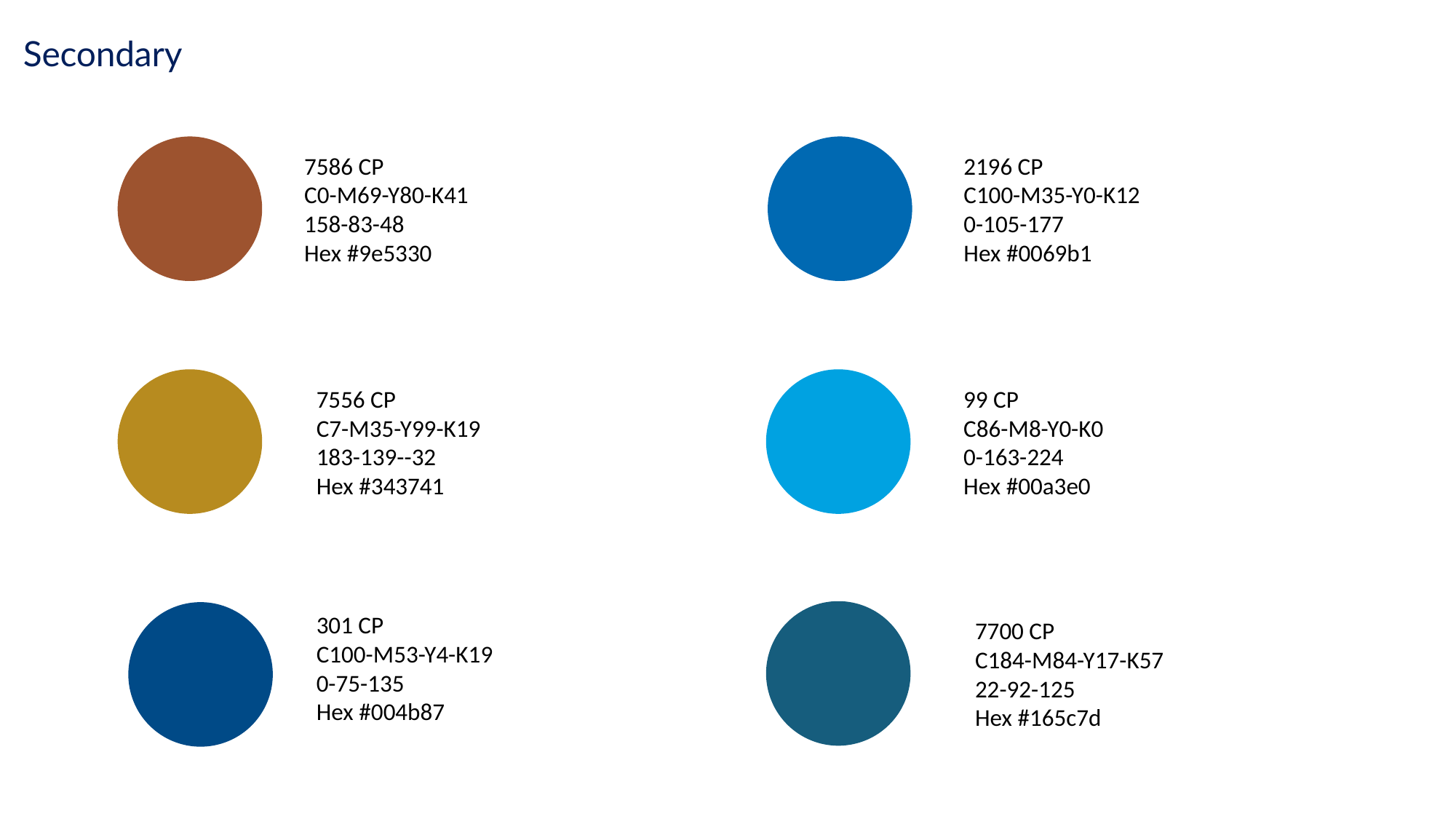

# Secondary

7586 CP
C0-M69-Y80-K41
158-83-48
Hex #9e5330
2196 CP
C100-M35-Y0-K12
0-105-177
Hex #0069b1

7556 CP
C7-M35-Y99-K19
183-139--32
Hex #343741
99 CP
C86-M8-Y0-K0
0-163-224
Hex #00a3e0

301 CP
C100-M53-Y4-K19
0-75-135
Hex #004b87
7700 CP
C184-M84-Y17-K57
22-92-125
Hex #165c7d